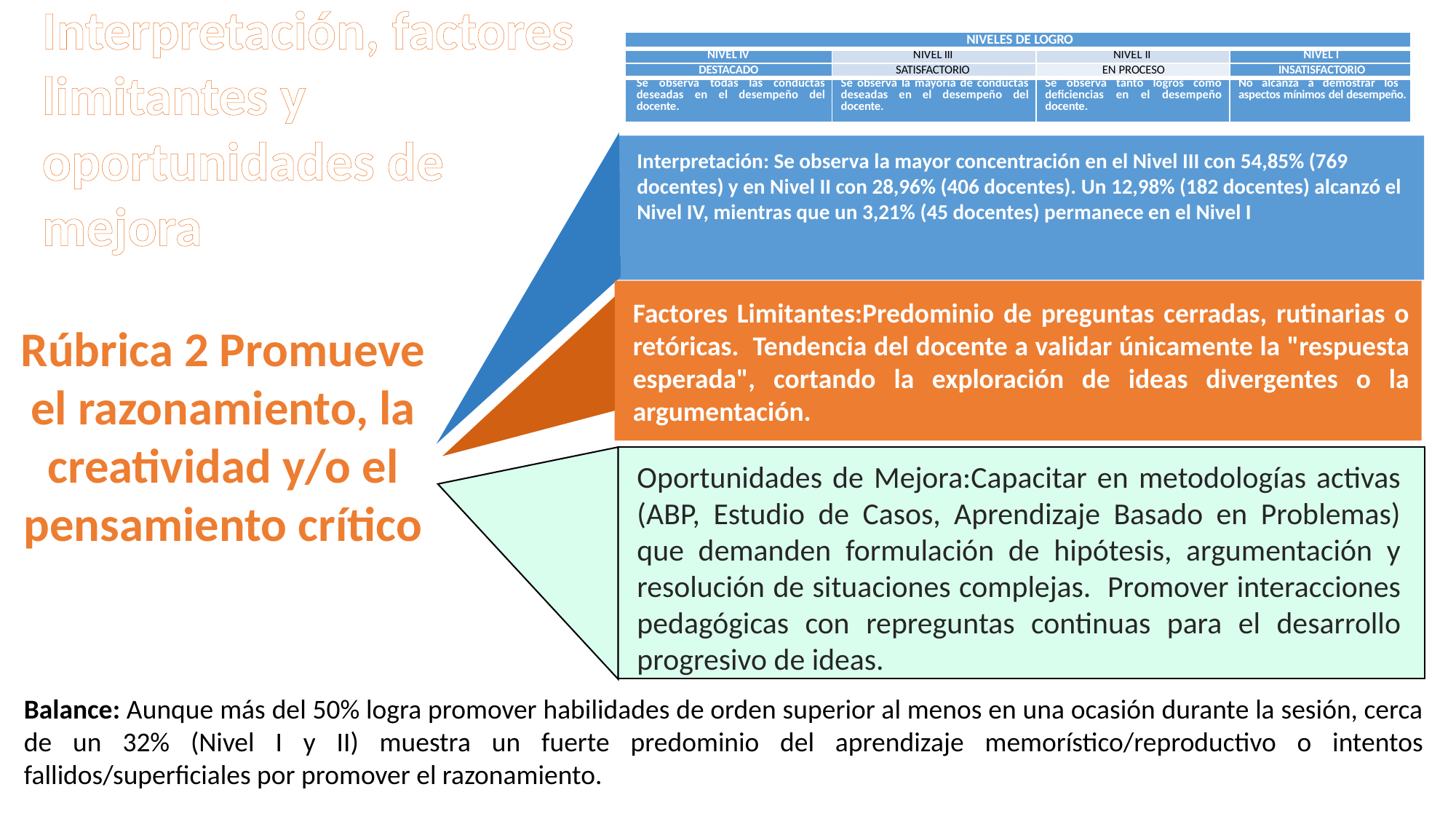

| NIVELES DE LOGRO |  |  |  |
| --- | --- | --- | --- |
| NIVEL IV | NIVEL III | NIVEL II | NIVEL I |
| DESTACADO | SATISFACTORIO | EN PROCESO | INSATISFACTORIO |
| Se observa todas las conductas deseadas en el desempeño del docente. | Se observa la mayoría de conductas deseadas en el desempeño del docente. | Se observa tanto logros como deficiencias en el desempeño docente. | No alcanza a demostrar los aspectos mínimos del desempeño. |
Interpretación, factores limitantes y oportunidades de mejora

Interpretación: Se observa la mayor concentración en el Nivel III con 54,85% (769 docentes) y en Nivel II con 28,96% (406 docentes). Un 12,98% (182 docentes) alcanzó el Nivel IV, mientras que un 3,21% (45 docentes) permanece en el Nivel I

Factores Limitantes:Predominio de preguntas cerradas, rutinarias o retóricas.  Tendencia del docente a validar únicamente la "respuesta esperada", cortando la exploración de ideas divergentes o la argumentación.
Rúbrica 2 Promueve el razonamiento, la creatividad y/o el pensamiento crítico

Oportunidades de Mejora:Capacitar en metodologías activas (ABP, Estudio de Casos, Aprendizaje Basado en Problemas) que demanden formulación de hipótesis, argumentación y resolución de situaciones complejas.  Promover interacciones pedagógicas con repreguntas continuas para el desarrollo progresivo de ideas.

Balance: Aunque más del 50% logra promover habilidades de orden superior al menos en una ocasión durante la sesión, cerca de un 32% (Nivel I y II) muestra un fuerte predominio del aprendizaje memorístico/reproductivo o intentos fallidos/superficiales por promover el razonamiento.